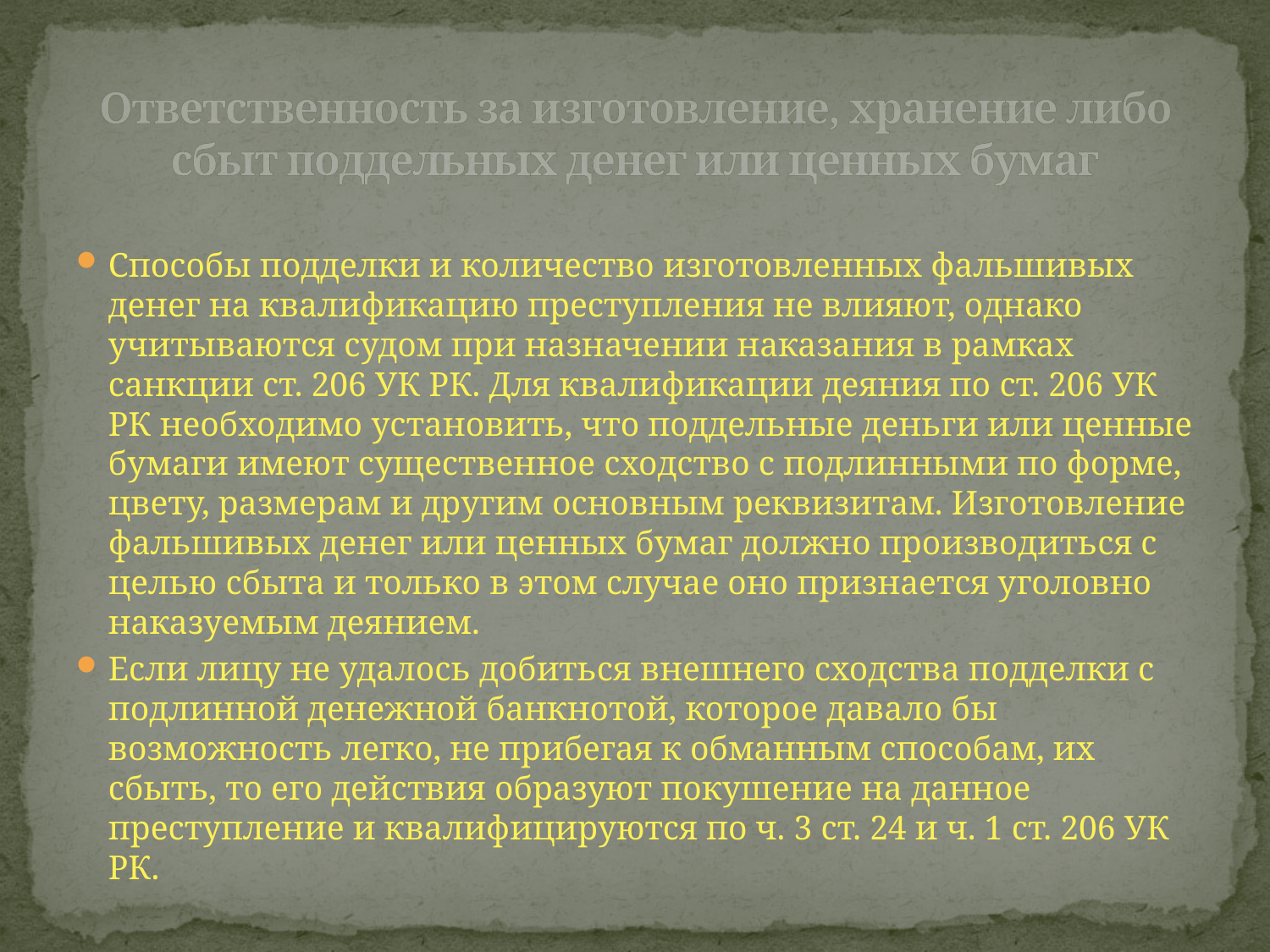

# Ответственность за изготовление, хранение либо сбыт поддельных денег или ценных бумаг
Способы подделки и количество изготовленных фальшивых денег на квалификацию преступления не влияют, однако учитываются судом при назначении наказания в рамках санкции ст. 206 УК РК. Для квалификации деяния по ст. 206 УК РК необходимо установить, что поддельные деньги или ценные бумаги имеют существенное сходство с подлинными по форме, цвету, размерам и другим основным реквизитам. Изготовление фальшивых денег или ценных бумаг должно производиться с целью сбыта и только в этом случае оно признается уголовно наказуемым деянием.
Если лицу не удалось добиться внешнего сходства подделки с подлинной денежной банкнотой, которое давало бы возможность легко, не прибегая к обманным способам, их сбыть, то его действия образуют покушение на данное преступление и квалифицируются по ч. 3 ст. 24 и ч. 1 ст. 206 УК РК.